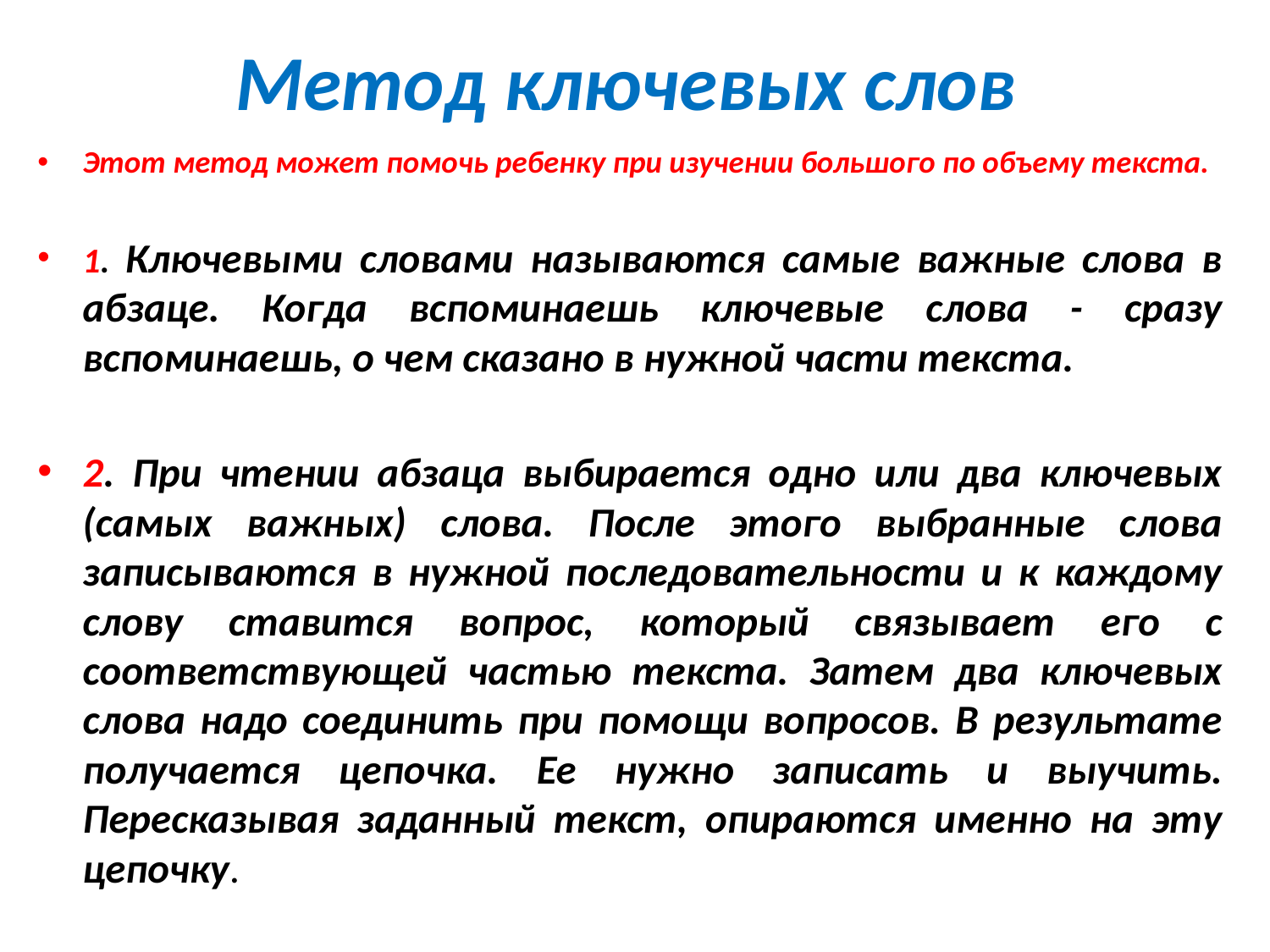

# Метод ключевых слов
Этот метод может помочь ребенку при изучении большого по объему текста.

1. Ключевыми словами называются самые важные слова в абзаце. Когда вспоминаешь ключевые слова - сразу вспоминаешь, о чем сказано в нужной части текста.

2. При чтении абзаца выбирается одно или два ключевых (самых важных) слова. После этого выбранные слова записываются в нужной последовательности и к каждому слову ставится вопрос, который связывает его с соответст­вующей частью текста. Затем два ключевых слова надо соединить при помощи вопросов. В результате получается цепочка. Ее нужно записать и вы­учить. Пересказывая заданный текст, опираются именно на эту цепочку.